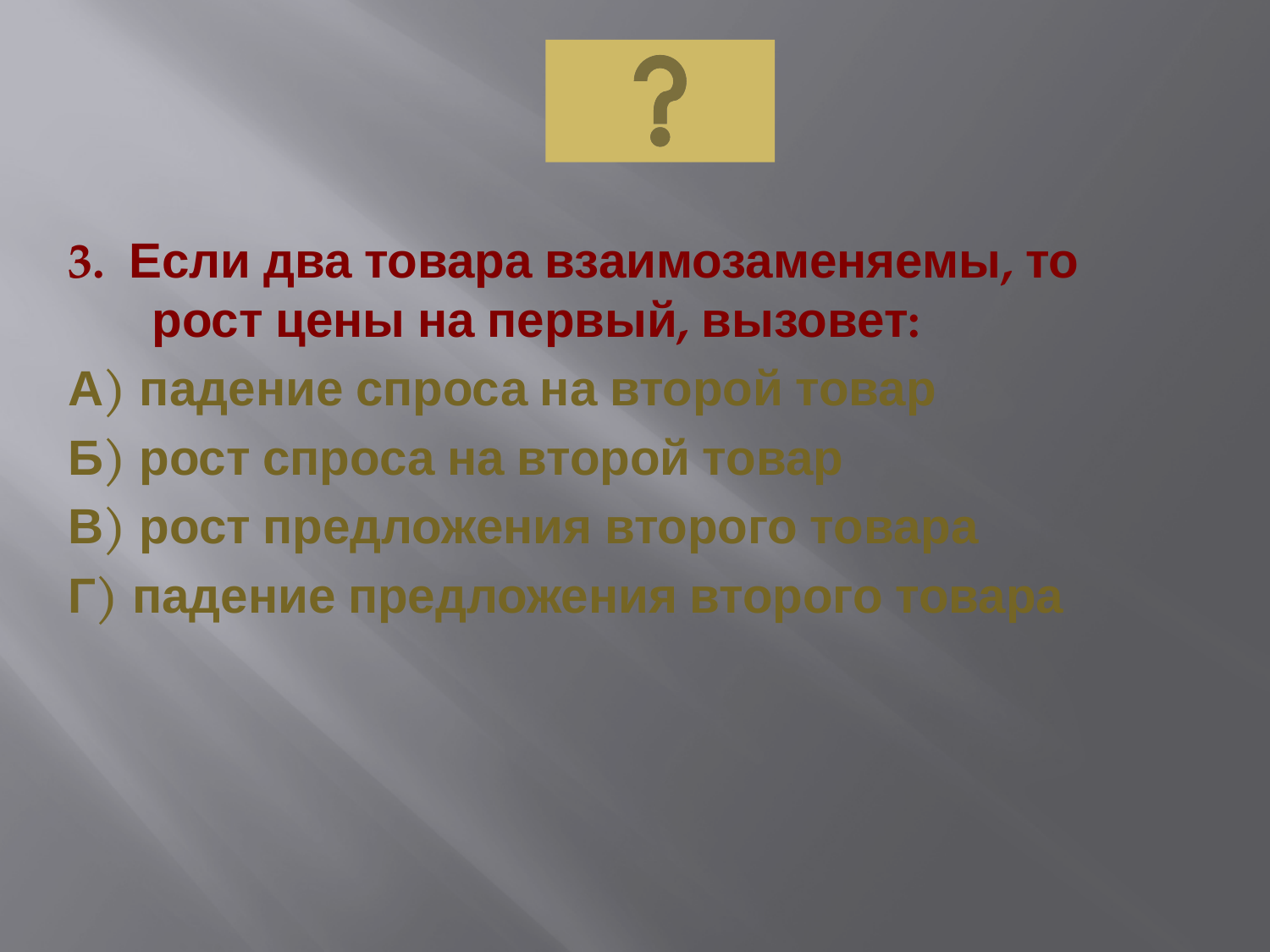

3.  Если два товара взаимозаменяемы, то рост цены на первый, вызовет:
А) падение спроса на второй товар
Б) рост спроса на второй товар
В) рост предложения второго товара
Г) падение предложения второго товара